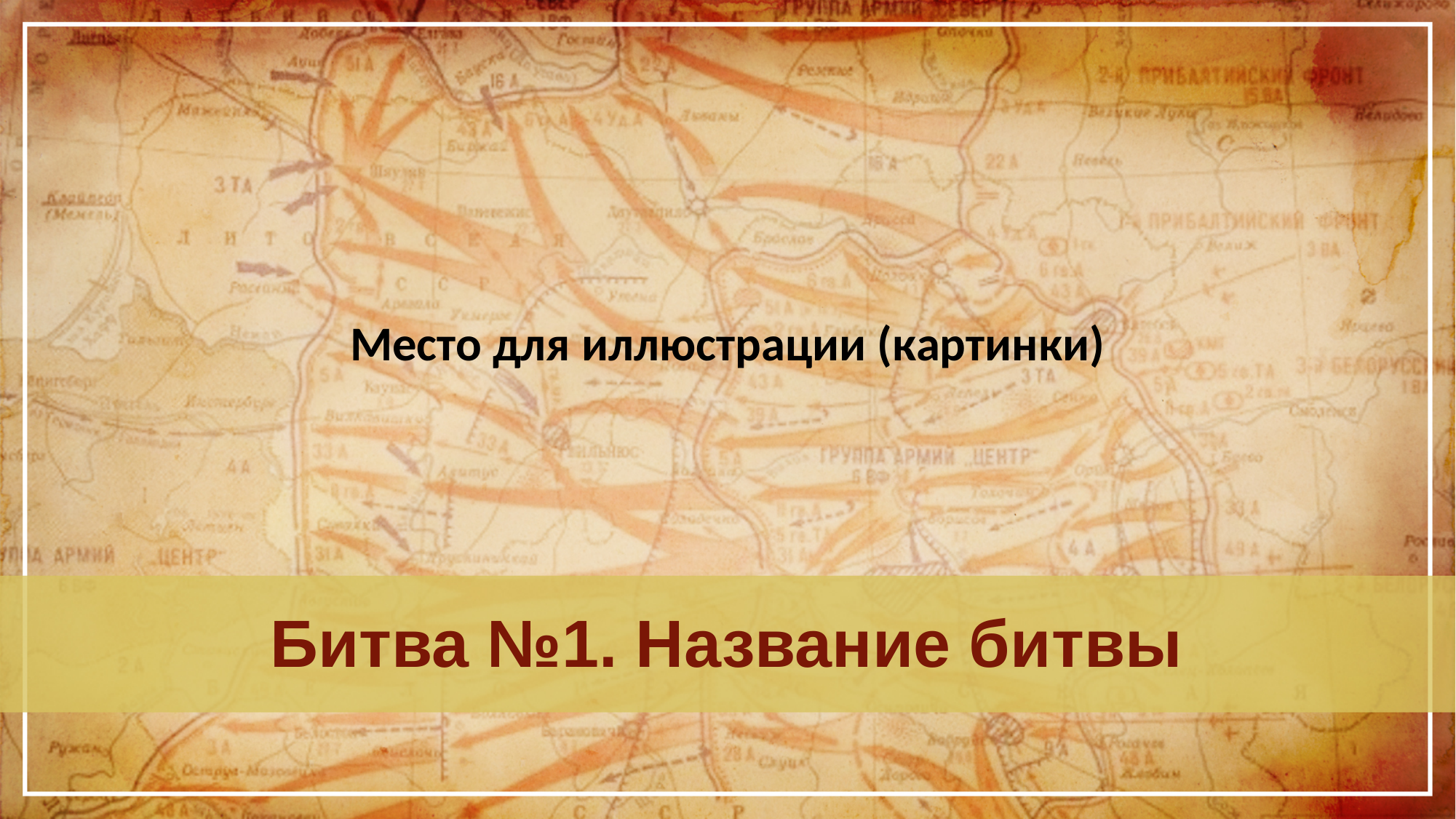

Место для иллюстрации (картинки)
# Битва №1. Название битвы